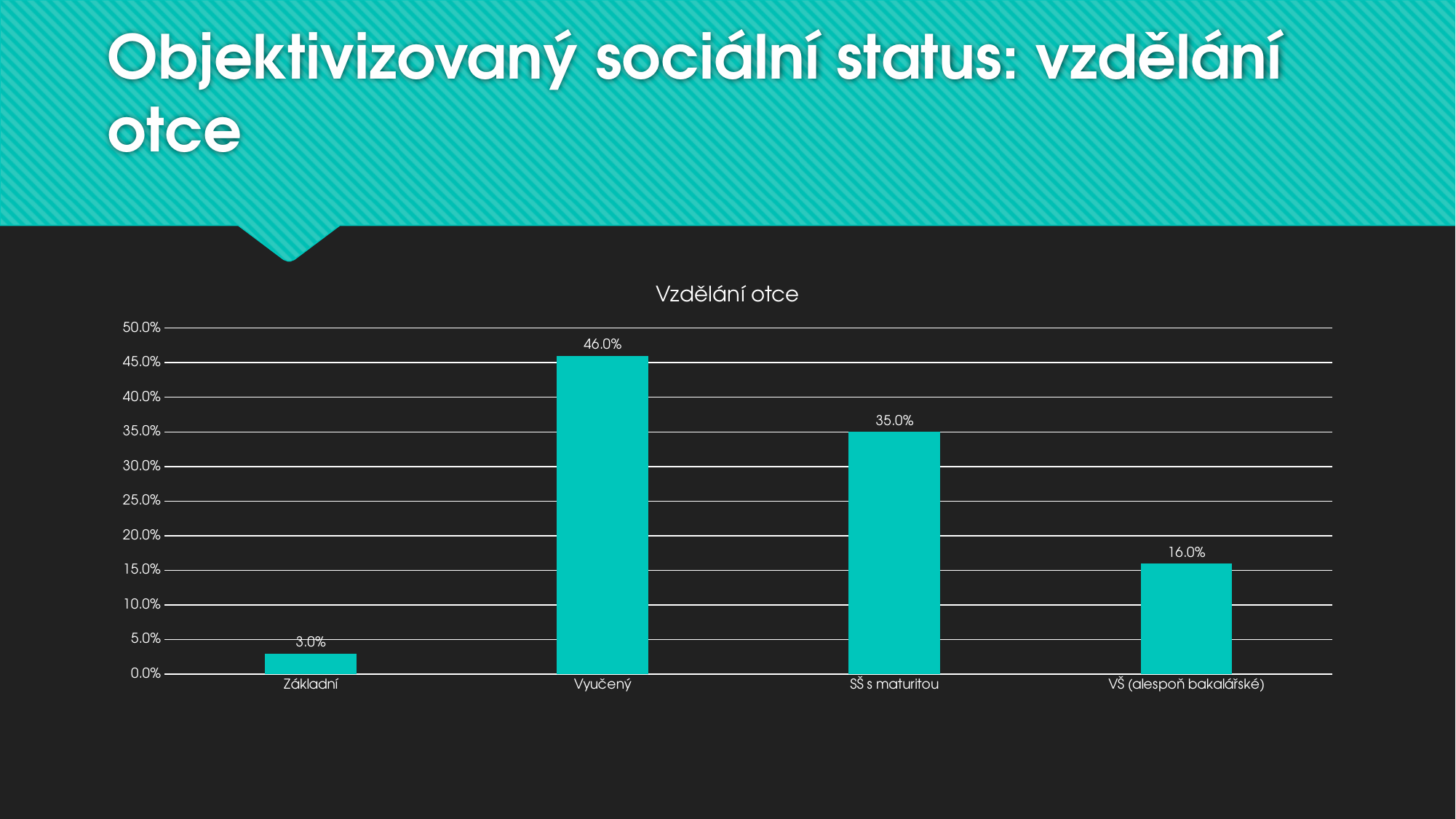

# Objektivizovaný sociální status: vzdělání otce

### Chart: Vzdělání otce

| Category |  |
|---|---|
| Základní | 0.0300120048019208 |
| Vyučený | 0.46 |
| SŠ s maturitou | 0.35 |
| VŠ (alespoň bakalářské) | 0.16 |